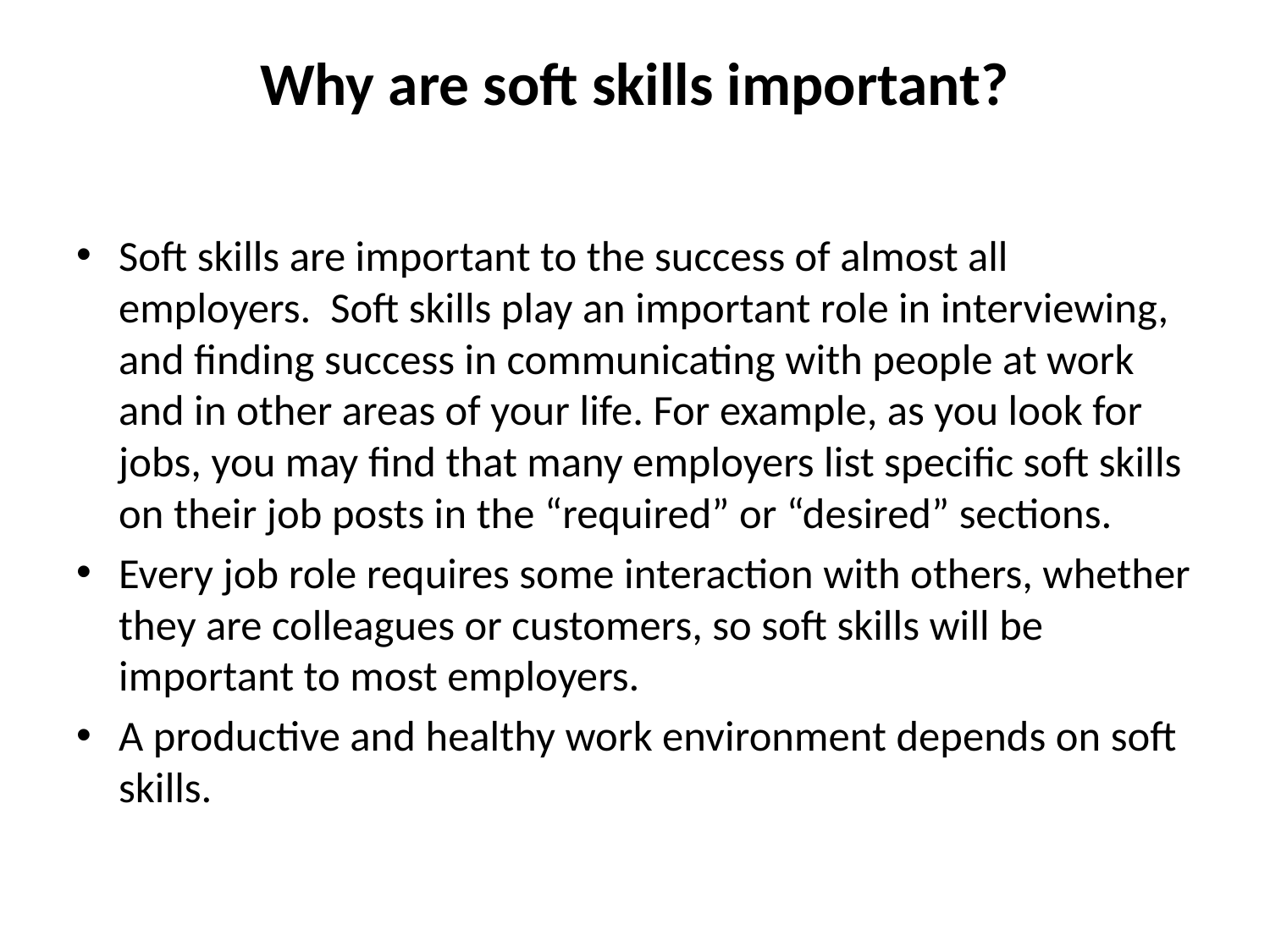

# Why are soft skills important?
Soft skills are important to the success of almost all employers.  Soft skills play an important role in interviewing, and finding success in communicating with people at work and in other areas of your life. For example, as you look for jobs, you may find that many employers list specific soft skills on their job posts in the “required” or “desired” sections.
Every job role requires some interaction with others, whether they are colleagues or customers, so soft skills will be important to most employers.
A productive and healthy work environment depends on soft skills.